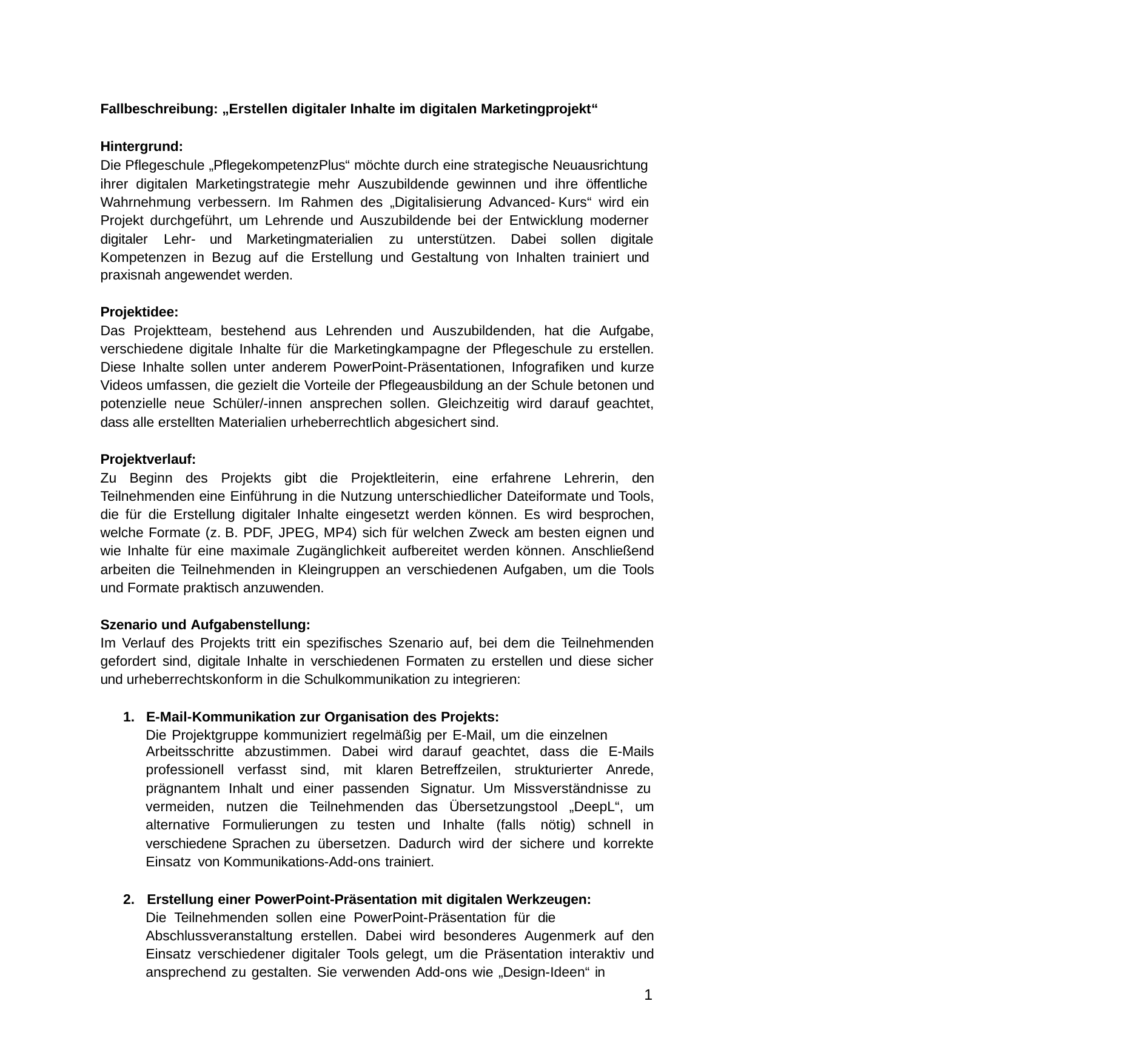

Fallbeschreibung: „Erstellen digitaler Inhalte im digitalen Marketingprojekt“

Hintergrund:
Die Pflegeschule „PflegekompetenzPlus“ möchte durch eine strategische Neuausrichtung ihrer digitalen Marketingstrategie mehr Auszubildende gewinnen und ihre öffentliche
Wahrnehmung verbessern. Im Rahmen des „Digitalisierung Advanced-Kurs“ wird ein Projekt durchgeführt, um Lehrende und Auszubildende bei der Entwicklung moderner
digitaler	Lehr-	und	Marketingmaterialien	zu	unterstützen.	Dabei	sollen	digitale Kompetenzen in Bezug auf die Erstellung und Gestaltung von Inhalten trainiert und
praxisnah angewendet werden.

Projektidee:
Das Projektteam, bestehend aus Lehrenden und Auszubildenden, hat die Aufgabe, verschiedene digitale Inhalte für die Marketingkampagne der Pflegeschule zu erstellen. Diese Inhalte sollen unter anderem PowerPoint-Präsentationen, Infografiken und kurze Videos umfassen, die gezielt die Vorteile der Pflegeausbildung an der Schule betonen und potenzielle neue Schüler/-innen ansprechen sollen. Gleichzeitig wird darauf geachtet, dass alle erstellten Materialien urheberrechtlich abgesichert sind.

Projektverlauf:
Zu Beginn des Projekts gibt die Projektleiterin, eine erfahrene Lehrerin, den Teilnehmenden eine Einführung in die Nutzung unterschiedlicher Dateiformate und Tools, die für die Erstellung digitaler Inhalte eingesetzt werden können. Es wird besprochen, welche Formate (z. B. PDF, JPEG, MP4) sich für welchen Zweck am besten eignen und wie Inhalte für eine maximale Zugänglichkeit aufbereitet werden können. Anschließend arbeiten die Teilnehmenden in Kleingruppen an verschiedenen Aufgaben, um die Tools und Formate praktisch anzuwenden.

Szenario und Aufgabenstellung:
Im Verlauf des Projekts tritt ein spezifisches Szenario auf, bei dem die Teilnehmenden gefordert sind, digitale Inhalte in verschiedenen Formaten zu erstellen und diese sicher und urheberrechtskonform in die Schulkommunikation zu integrieren:

1.  E-Mail-Kommunikation zur Organisation des Projekts:
Die Projektgruppe kommuniziert regelmäßig per E-Mail, um die einzelnen
Arbeitsschritte abzustimmen. Dabei wird professionell verfasst sind, mit klaren prägnantem Inhalt und einer passenden
darauf geachtet, dass die E-Mails Betreffzeilen, strukturierter Anrede, Signatur. Um Missverständnisse zu
vermeiden, nutzen die Teilnehmenden das Übersetzungstool „DeepL“, um alternative Formulierungen zu testen und Inhalte (falls nötig) schnell in verschiedene Sprachen zu übersetzen. Dadurch wird der sichere und korrekte Einsatz von Kommunikations-Add-ons trainiert.

2.  Erstellung einer PowerPoint-Präsentation mit digitalen Werkzeugen:
Die Teilnehmenden sollen eine PowerPoint-Präsentation für die
Abschlussveranstaltung erstellen. Dabei wird besonderes Augenmerk auf den Einsatz verschiedener digitaler Tools gelegt, um die Präsentation interaktiv und ansprechend zu gestalten. Sie verwenden Add-ons wie „Design-Ideen“ in
1